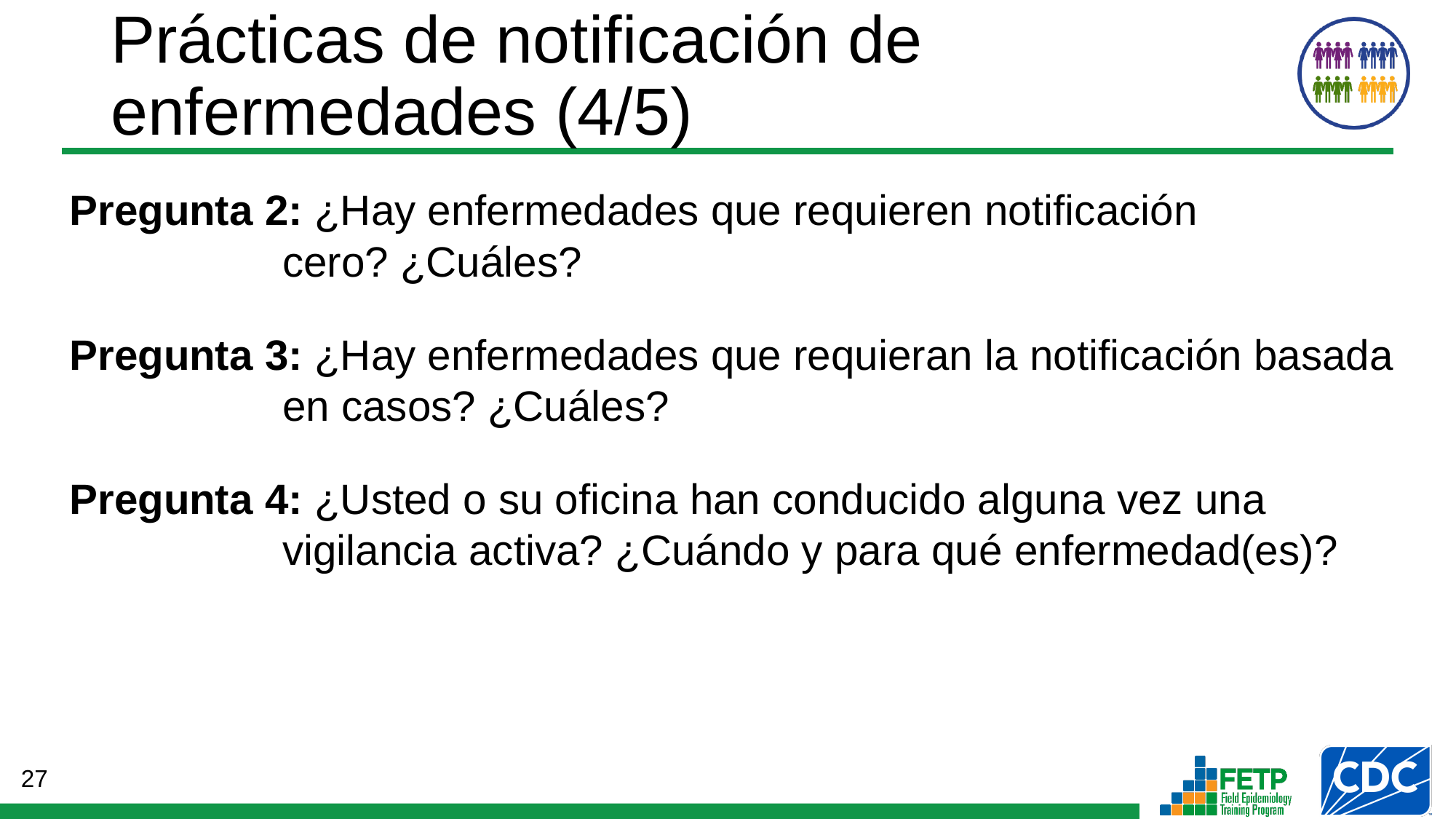

Prácticas de notificación de enfermedades (4/5)
Pregunta 2: ¿Hay enfermedades que requieren notificación
cero? ¿Cuáles?
Pregunta 3: ¿Hay enfermedades que requieran la notificación basada en casos? ¿Cuáles?
Pregunta 4: ¿Usted o su oficina han conducido alguna vez una vigilancia activa? ¿Cuándo y para qué enfermedad(es)?